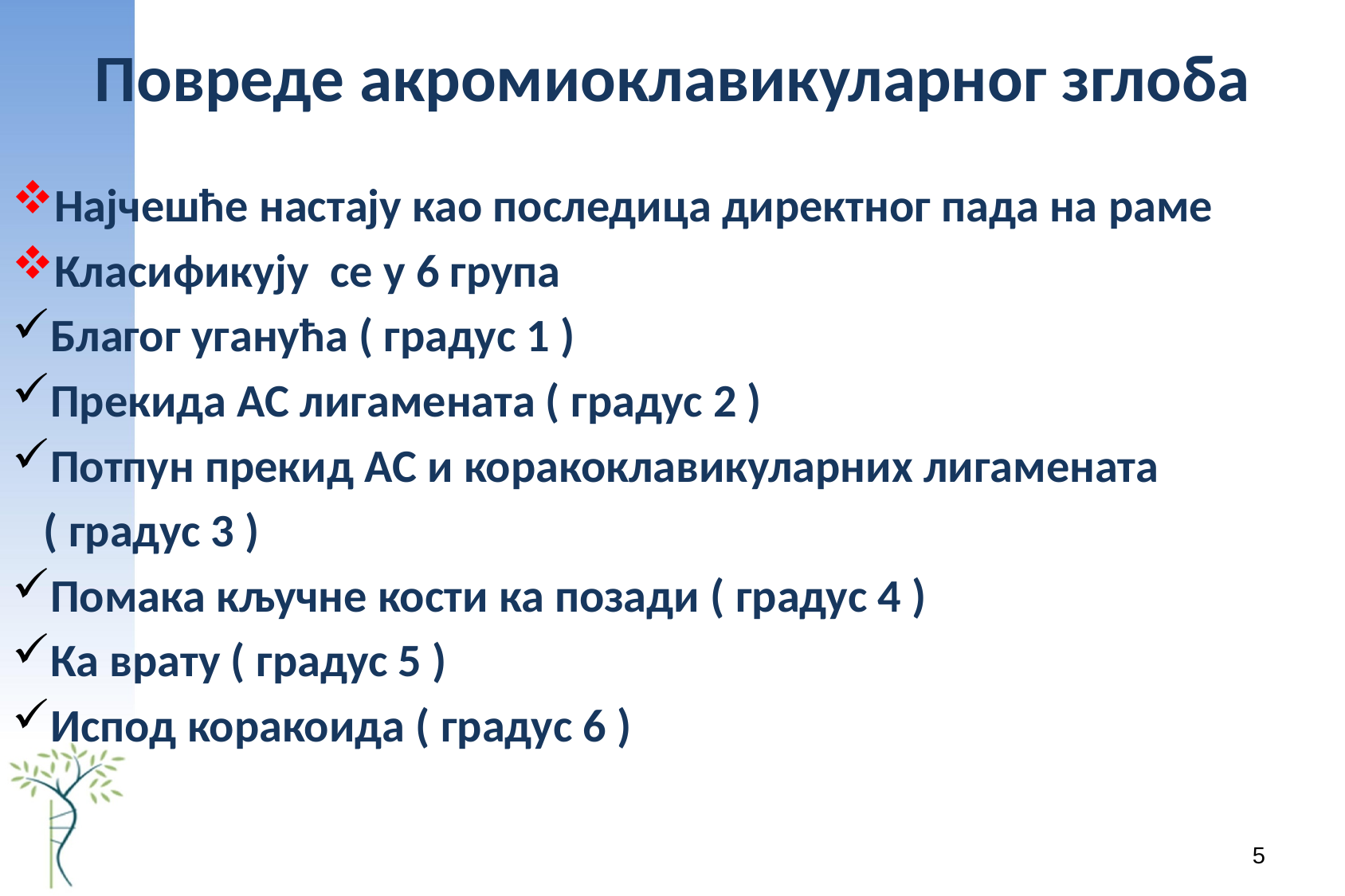

# Повреде акромиоклавикуларног зглоба
Најчешће настају као последица директног пада на раме
Класификују  се у 6 група
Благог уганућа ( градус 1 )
Прекида АC лигамената ( градус 2 )
Потпун прекид АC и коракоклавикуларних лигамената
   ( градус 3 )
Помака кључне кости ка позади ( градус 4 )
Ка врату ( градус 5 )
Испод коракоида ( градус 6 )
5